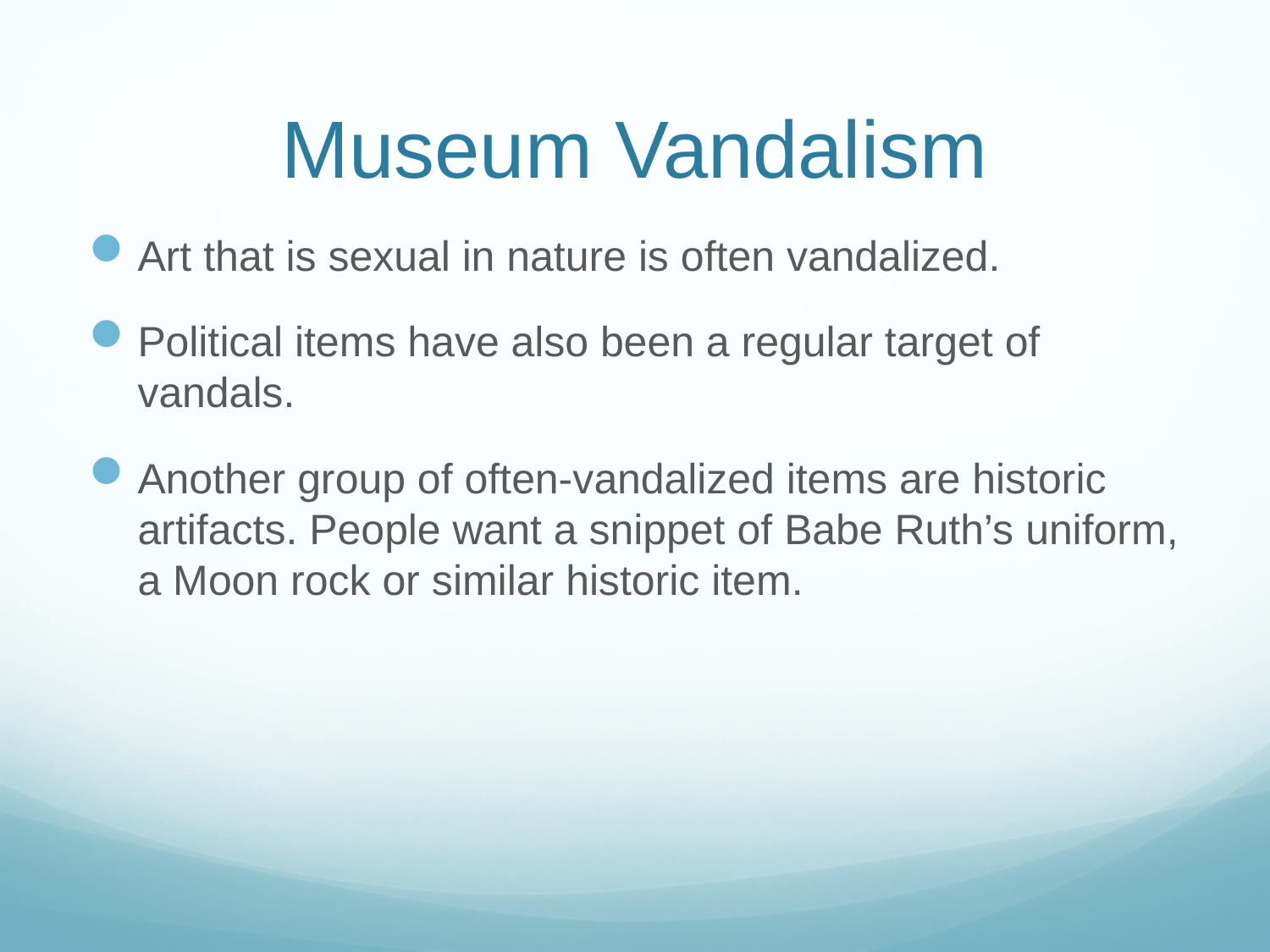

# Museum Vandalism
Art that is sexual in nature is often vandalized.
Political items have also been a regular target of vandals.
Another group of often-vandalized items are historic artifacts. People want a snippet of Babe Ruth’s uniform, a Moon rock or similar historic item.